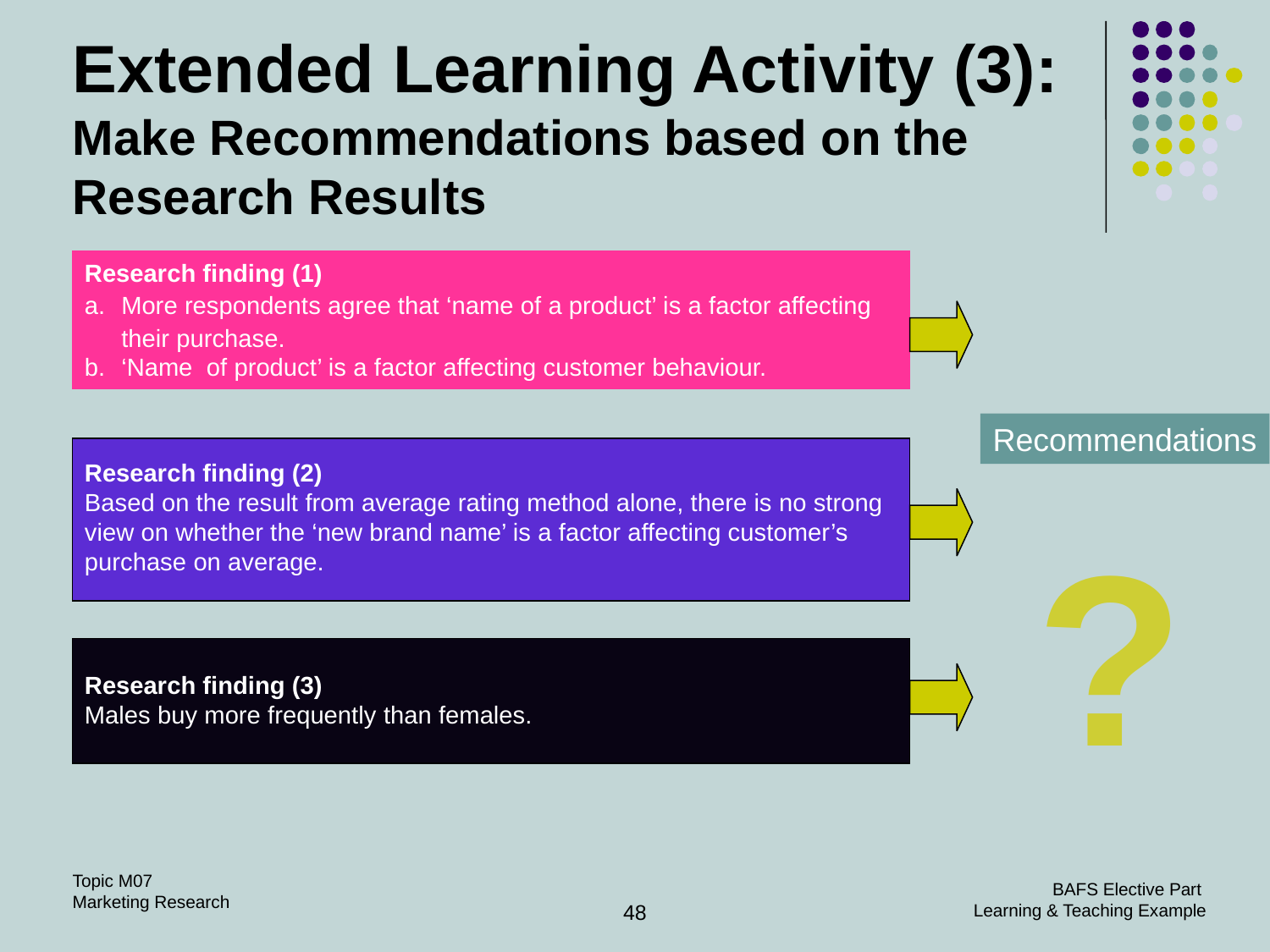

Extended Learning Activity (3): Make Recommendations based on the Research Results

Research finding (1)
More respondents agree that ‘name of a product’ is a factor affecting their purchase.
‘Name  of product’ is a factor affecting customer behaviour.

Recommendations

Research finding (2)
Based on the result from average rating method alone, there is no strong view on whether the ‘new brand name’ is a factor affecting customer’s purchase on average.

?

Research finding (3)
Males buy more frequently than females.

48